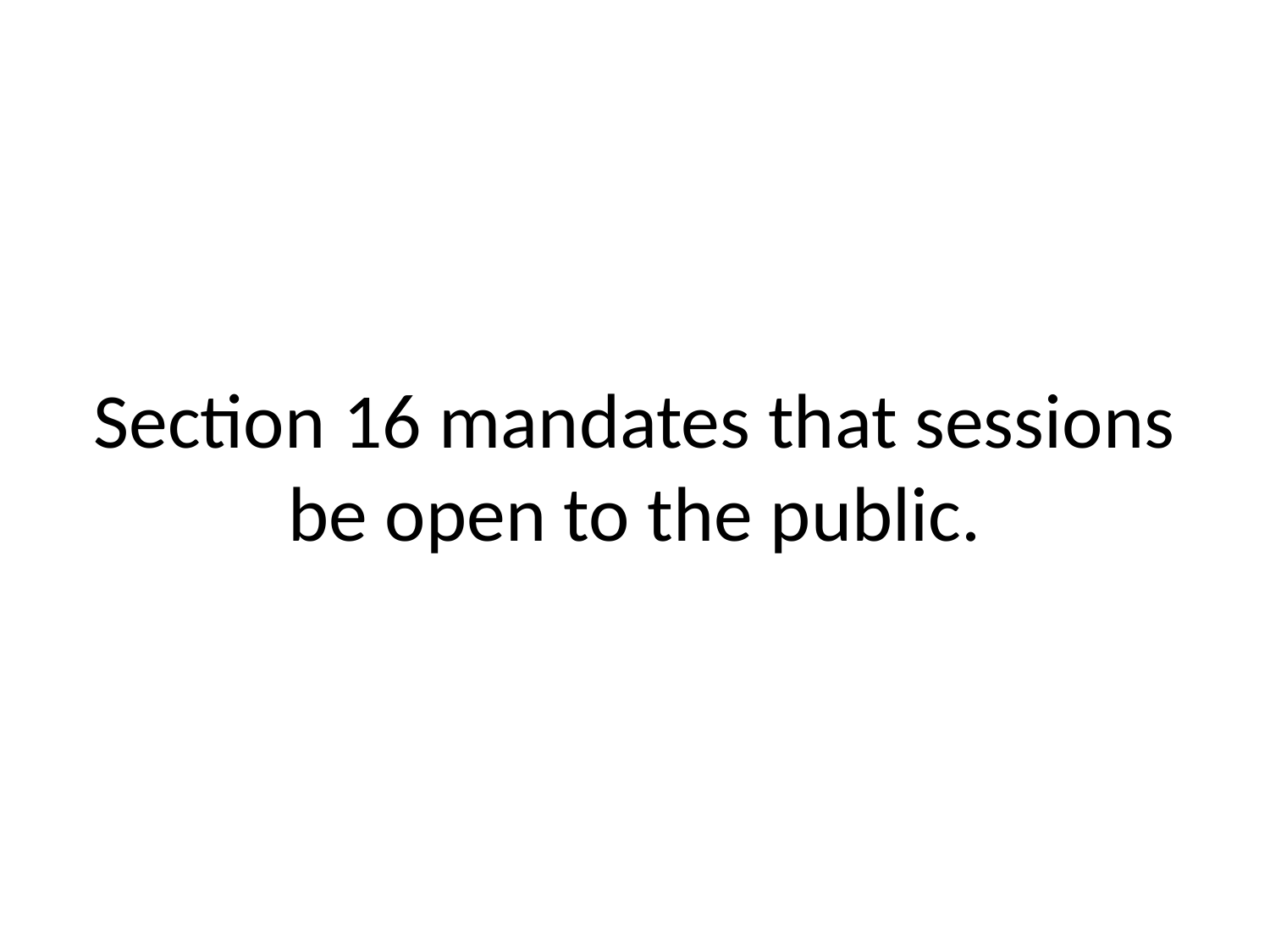

# Section 16 mandates that sessions be open to the public.